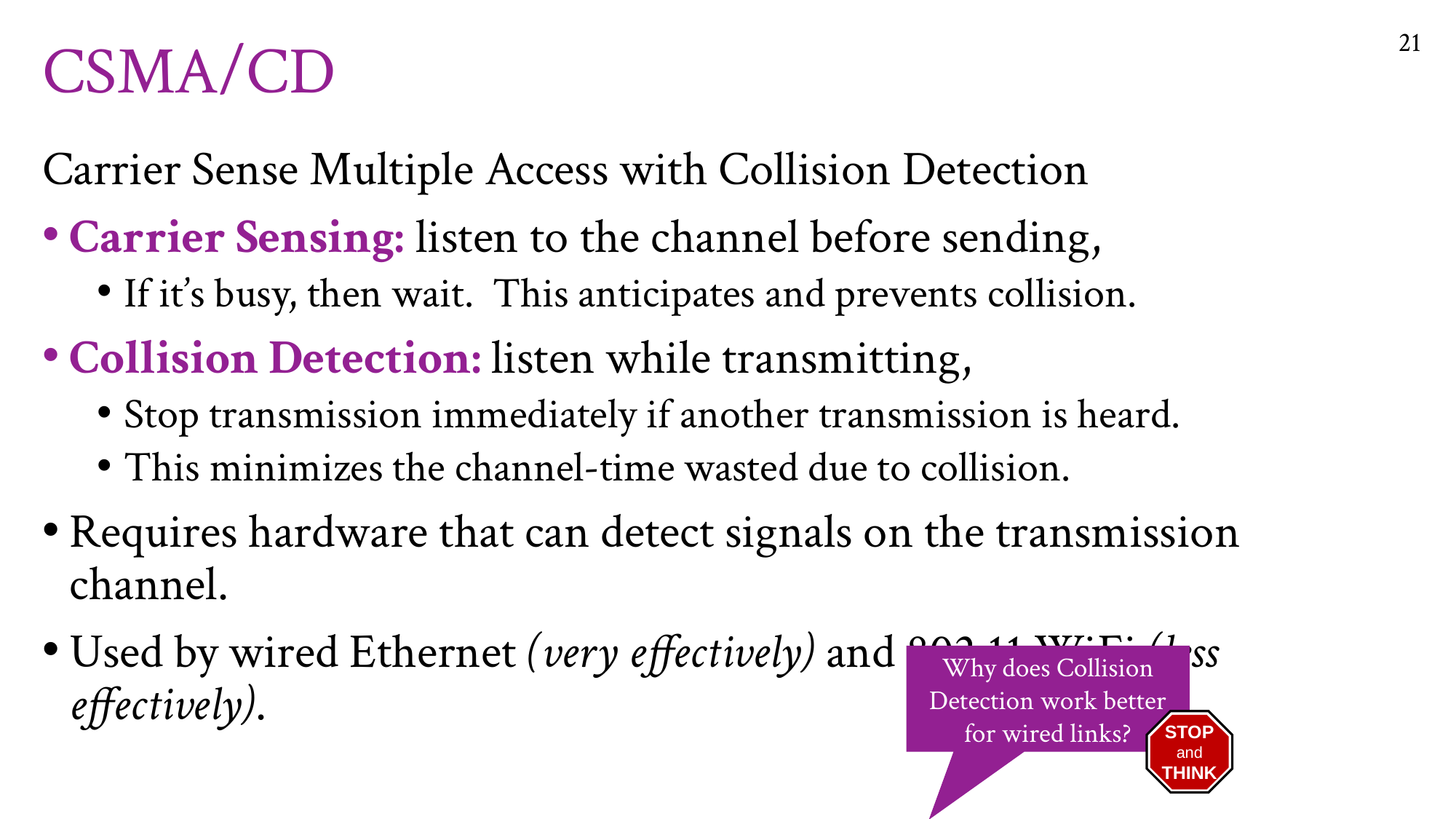

# CSMA/CD
Carrier Sense Multiple Access with Collision Detection
Carrier Sensing: listen to the channel before sending,
If it’s busy, then wait.  This anticipates and prevents collision.
Collision Detection: listen while transmitting,
Stop transmission immediately if another transmission is heard.
This minimizes the channel-time wasted due to collision.
Requires hardware that can detect signals on the transmission channel.
Used by wired Ethernet (very effectively) and 802.11 WiFi (less effectively).
Why does Collision Detection work better for wired links?

STOP
and
THINK